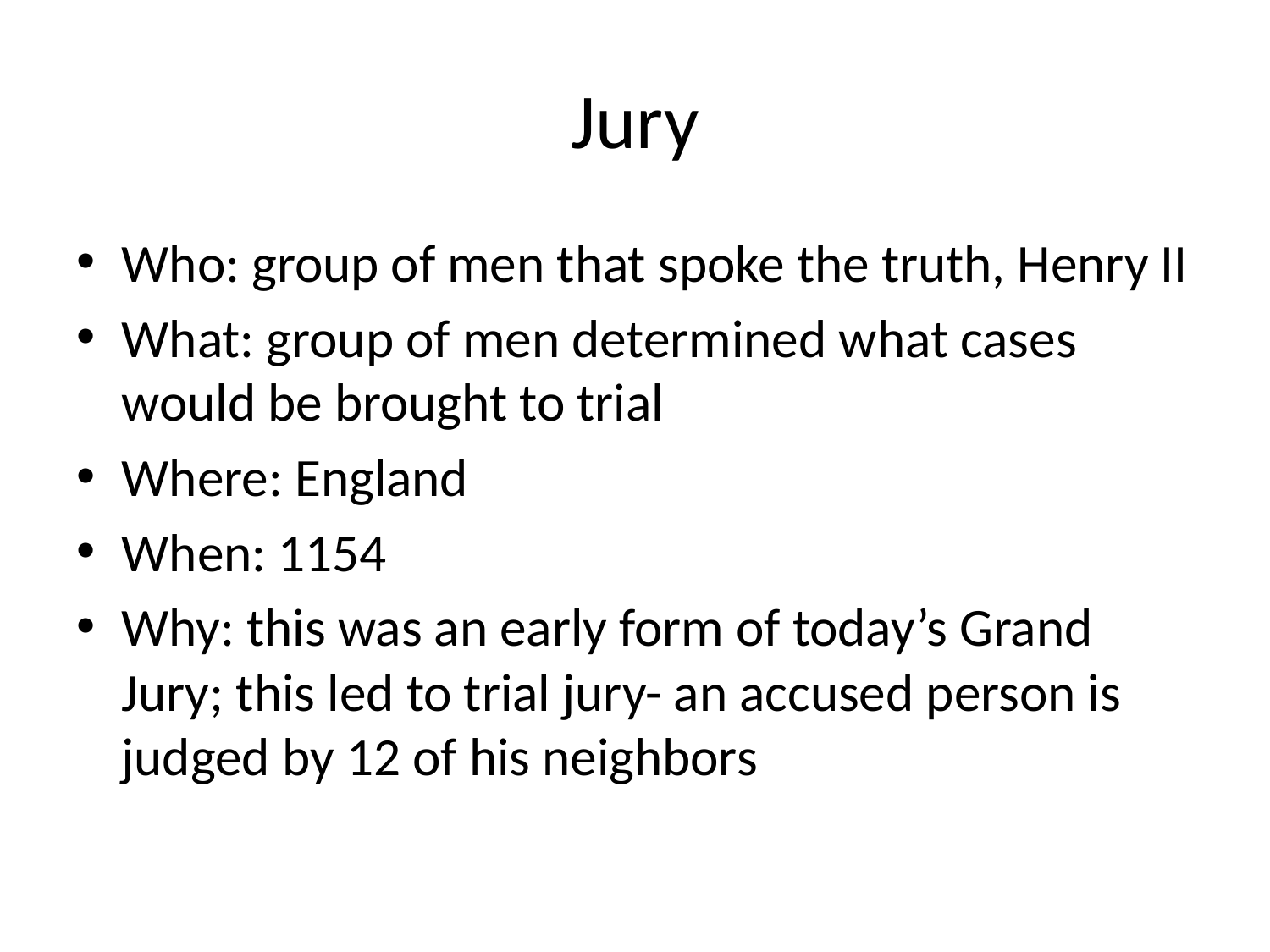

# Jury
Who: group of men that spoke the truth, Henry II
What: group of men determined what cases would be brought to trial
Where: England
When: 1154
Why: this was an early form of today’s Grand Jury; this led to trial jury- an accused person is judged by 12 of his neighbors